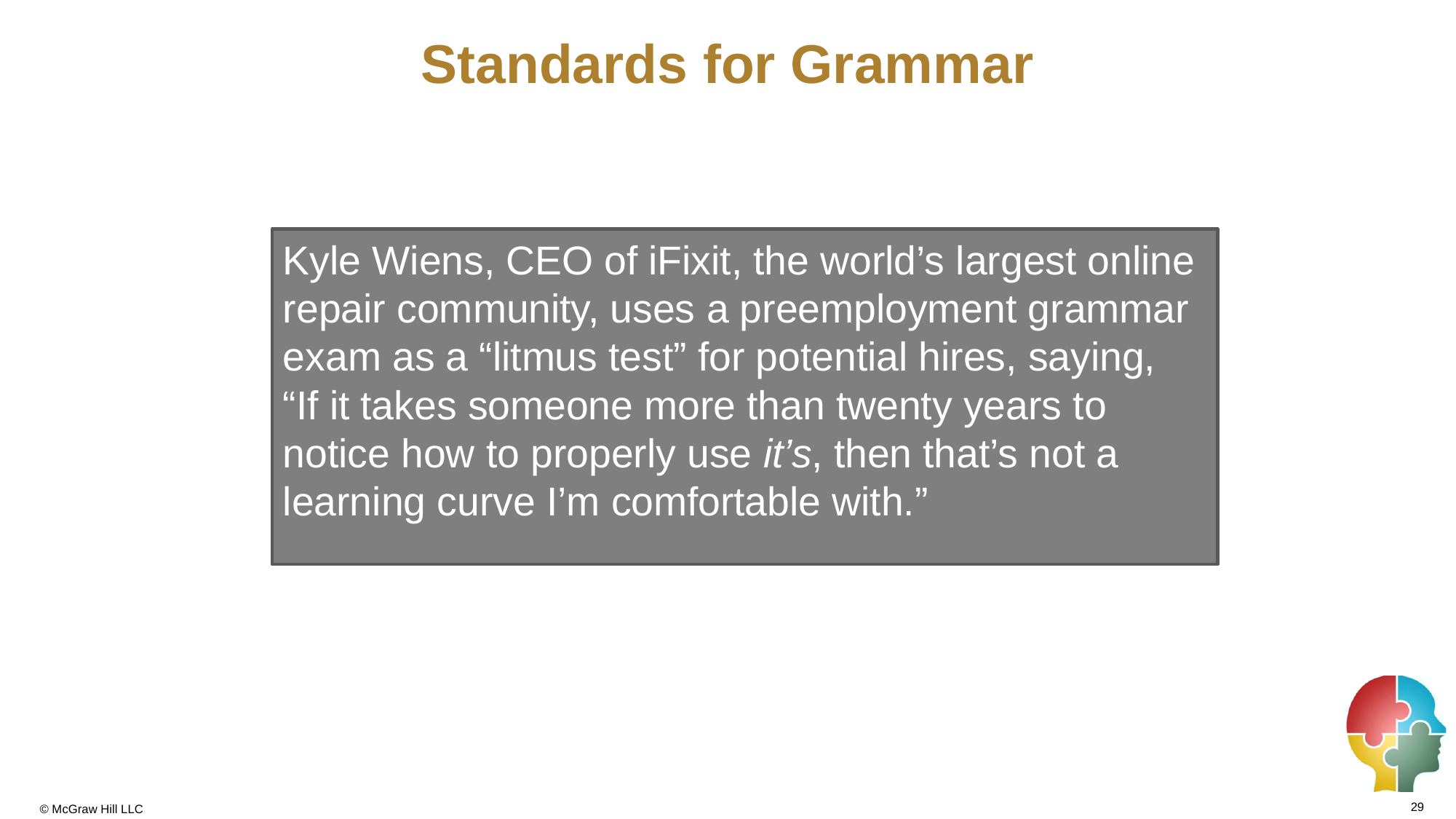

# Standards for Grammar
Kyle Wiens, CEO of iFixit, the world’s largest online repair community, uses a preemployment grammar exam as a “litmus test” for potential hires, saying,
“If it takes someone more than twenty years to notice how to properly use it’s, then that’s not a learning curve I’m comfortable with.”
29